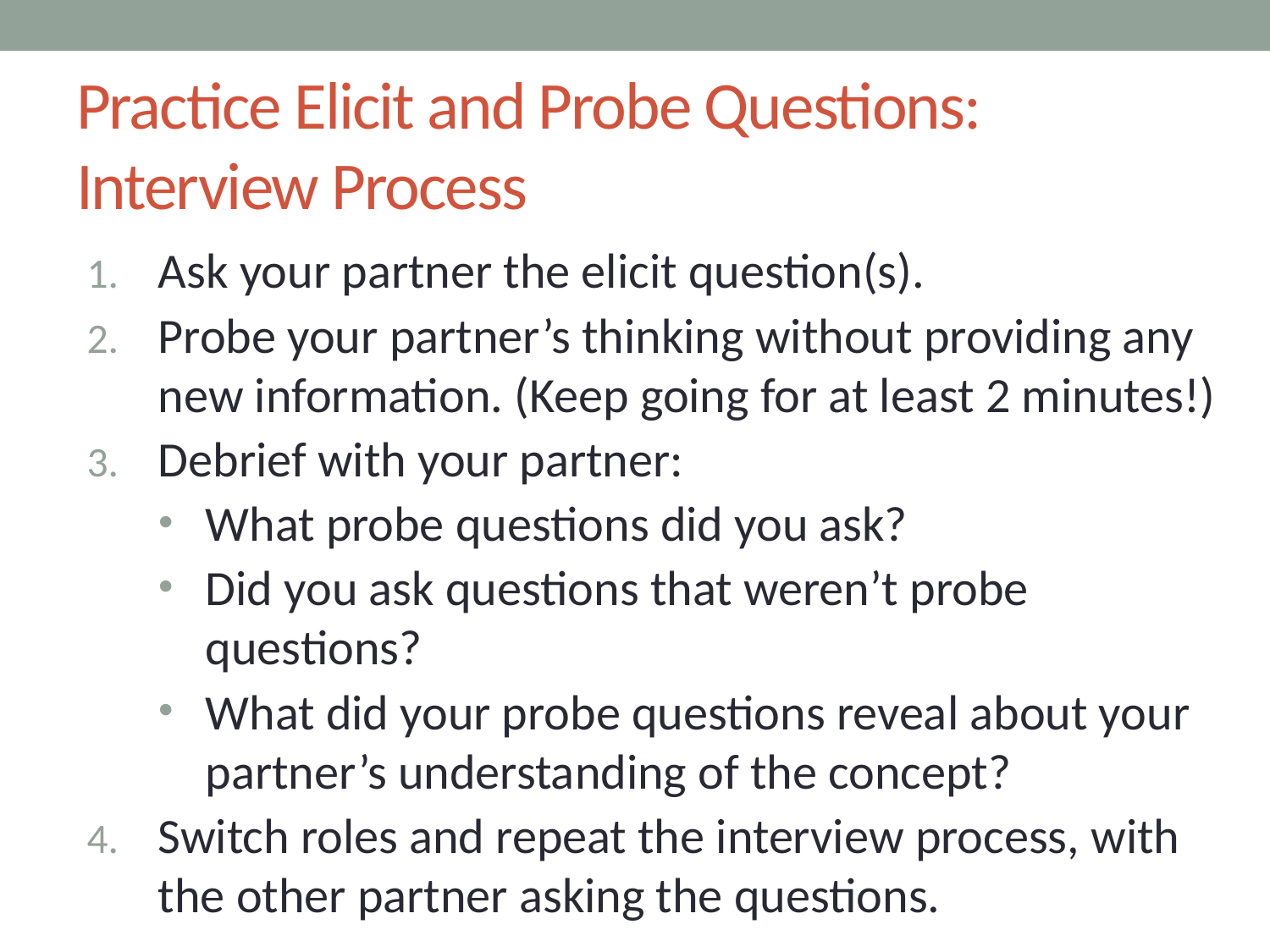

# Practice Elicit and Probe Questions: Interview Process
Ask your partner the elicit question(s).
Probe your partner’s thinking without providing any new information. (Keep going for at least 2 minutes!)
Debrief with your partner:
What probe questions did you ask?
Did you ask questions that weren’t probe questions?
What did your probe questions reveal about your partner’s understanding of the concept?
Switch roles and repeat the interview process, with the other partner asking the questions.